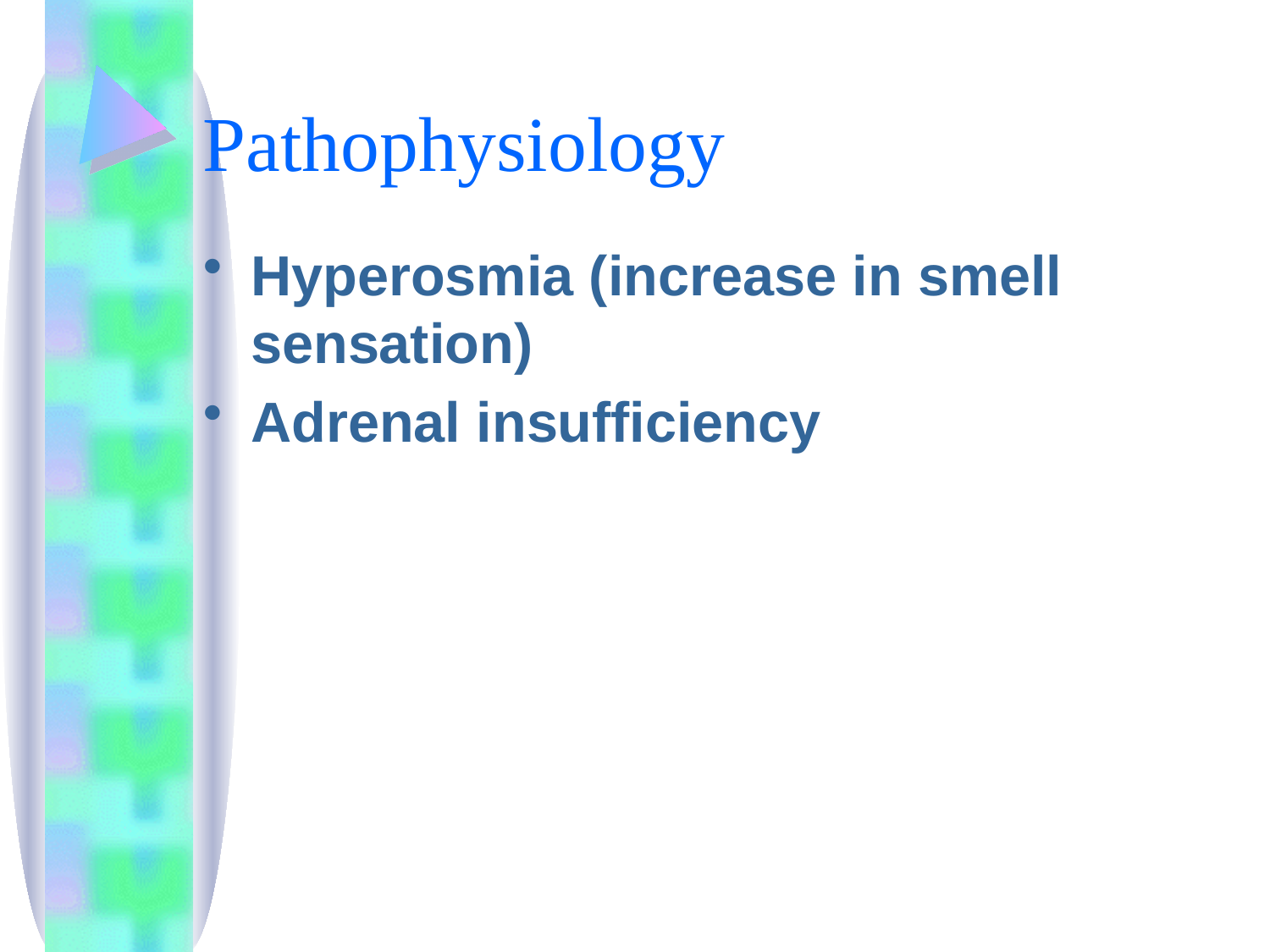

# Pathophysiology
Hyperosmia (increase in smell sensation)
Adrenal insufficiency